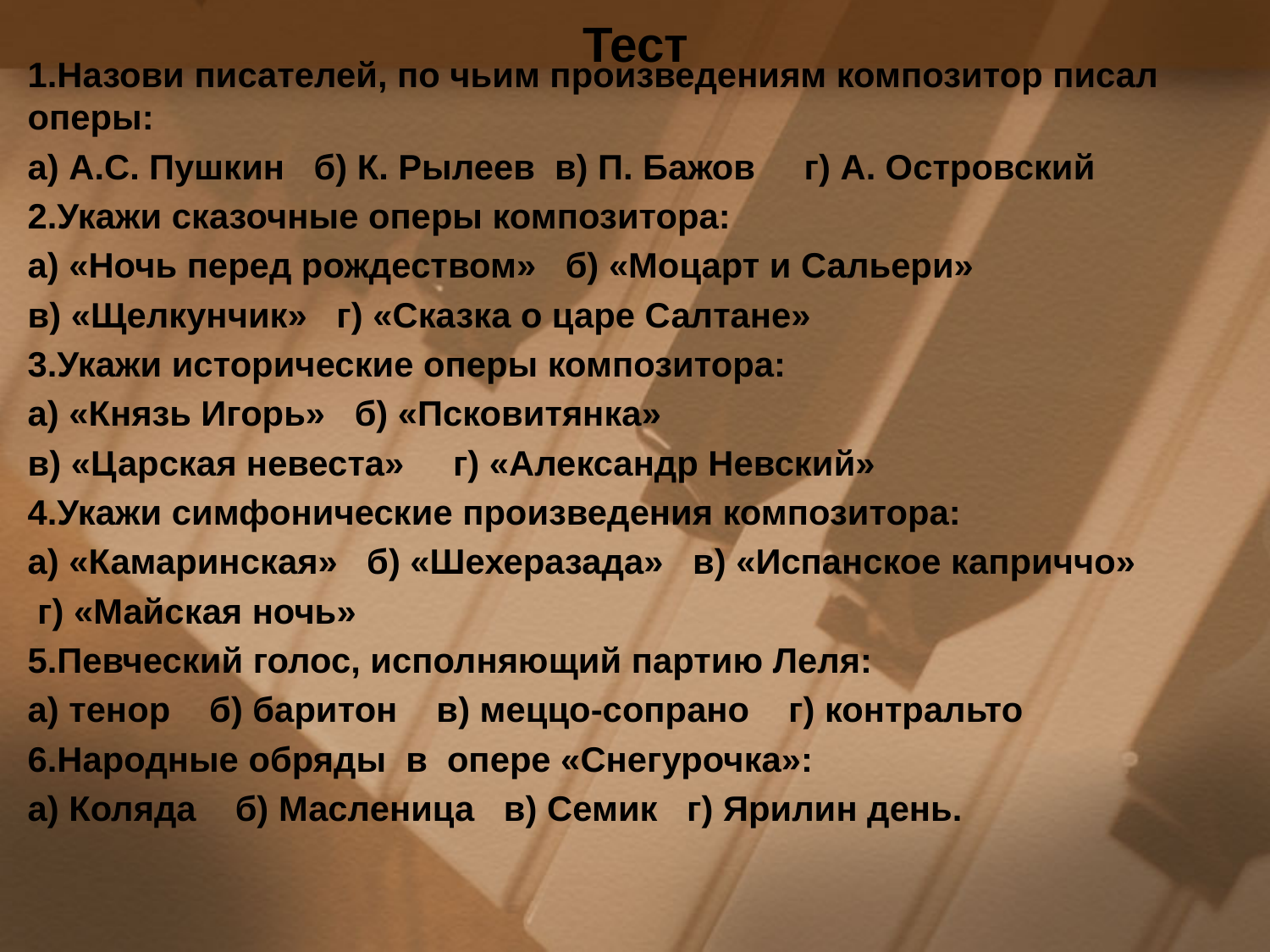

# Тест
1.Назови писателей, по чьим произведениям композитор писал оперы:
а) А.С. Пушкин   б) К. Рылеев  в) П. Бажов     г) А. Островский
2.Укажи сказочные оперы композитора:
а) «Ночь перед рождеством»   б) «Моцарт и Сальери»
в) «Щелкунчик»   г) «Сказка о царе Салтане»
3.Укажи исторические оперы композитора:
а) «Князь Игорь»   б) «Псковитянка»
в) «Царская невеста»     г) «Александр Невский»
4.Укажи симфонические произведения композитора:
а) «Камаринская»   б) «Шехеразада»   в) «Испанское каприччо»
 г) «Майская ночь»
5.Певческий голос, исполняющий партию Леля:
а) тенор    б) баритон    в) меццо-сопрано    г) контральто
6.Народные обряды  в  опере «Снегурочка»:
а) Коляда    б) Масленица   в) Семик   г) Ярилин день.